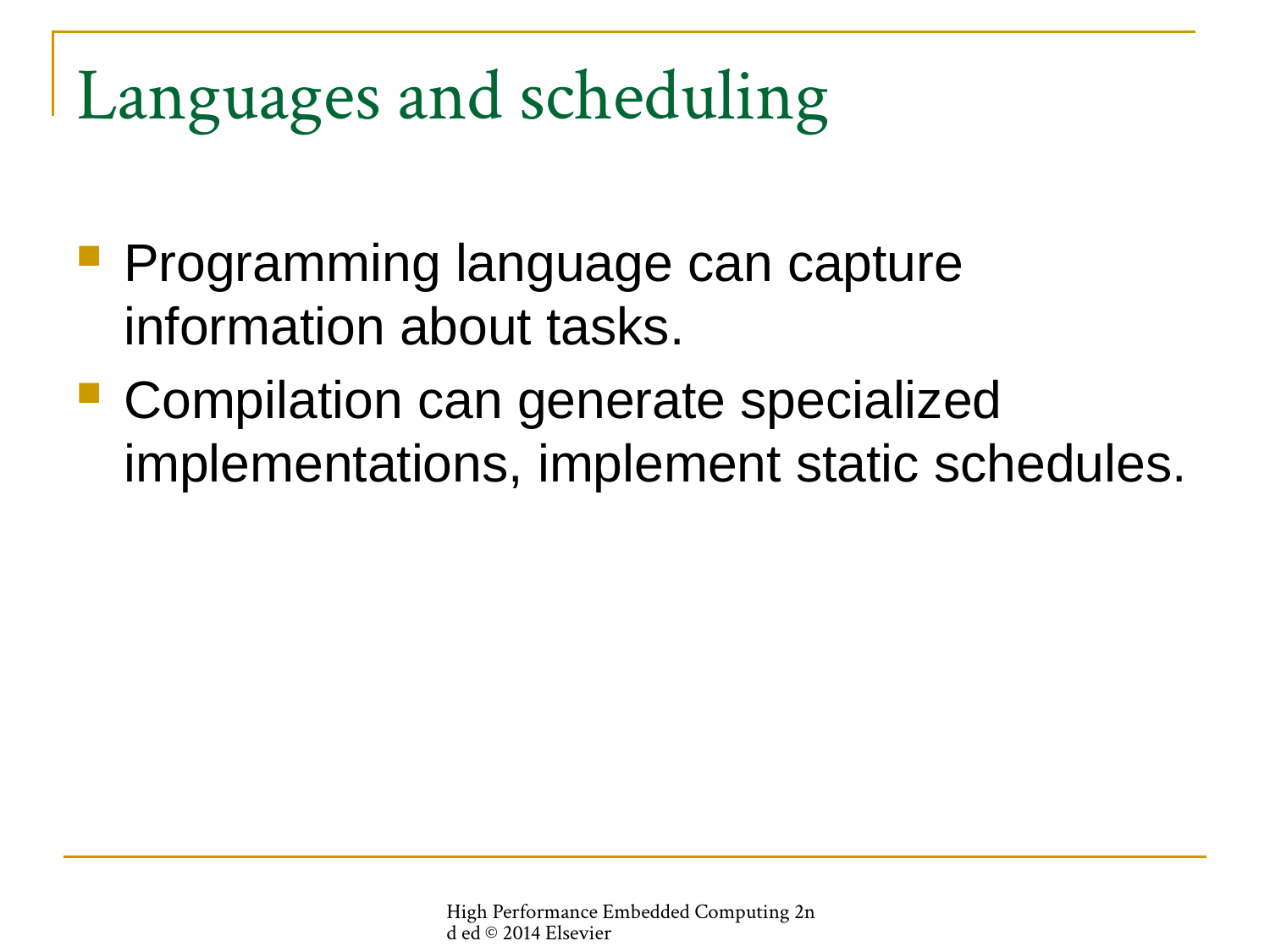

# Languages and scheduling
Programming language can capture information about tasks.
Compilation can generate specialized implementations, implement static schedules.
High Performance Embedded Computing 2nd ed © 2014 Elsevier